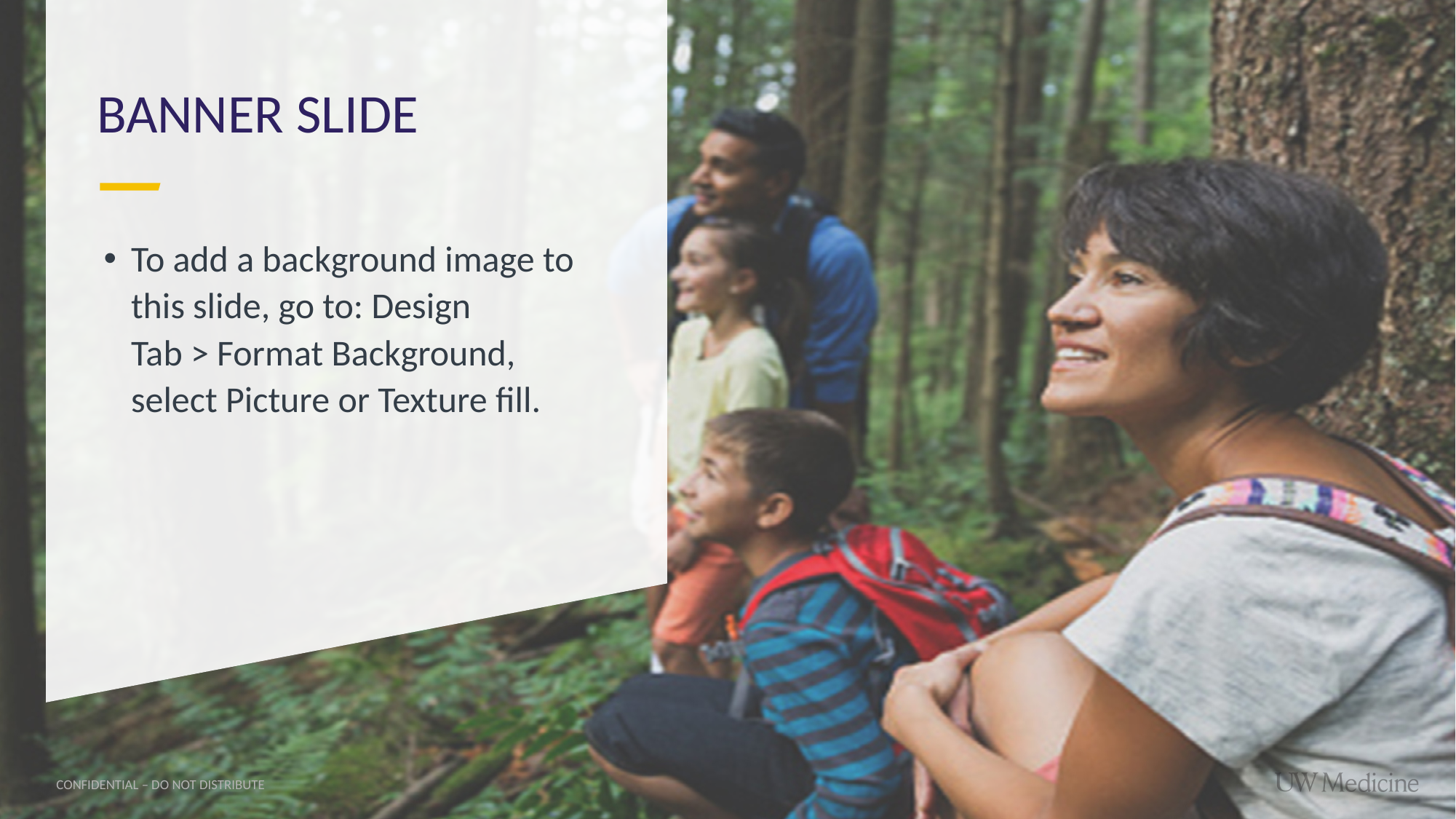

Banner Slide
To add a background image to this slide, go to: Design
Tab > Format Background, select Picture or Texture fill.
CONFIDENTIAL – DO NOT DISTRIBUTE